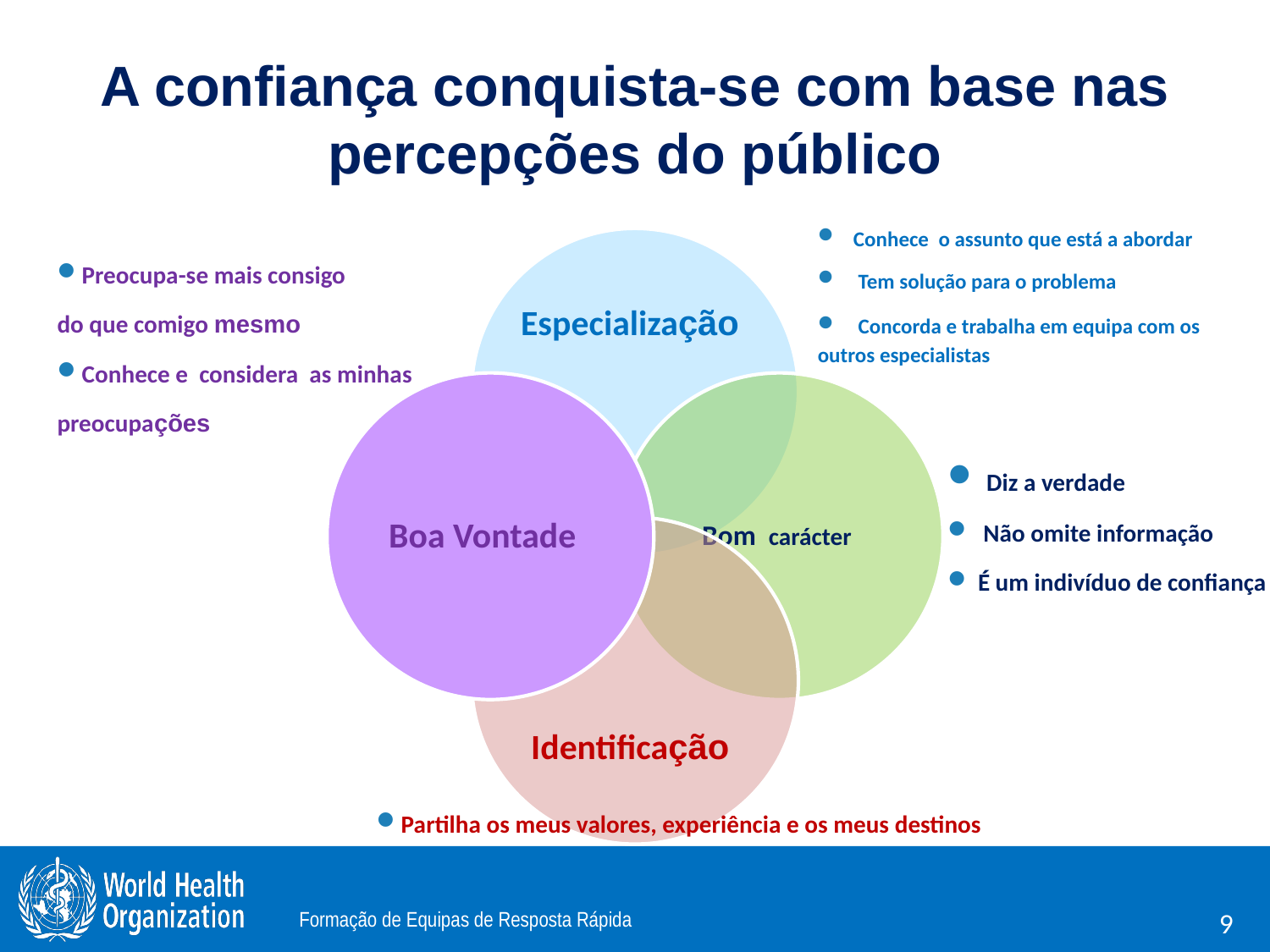

# A confiança conquista-se com base nas percepções do público
   Conhece  o assunto que está a abordar
    Tem solução para o problema
    Concorda e trabalha em equipa com os outros especialistas
Especialização
Bom  carácter
Identificação
Boa Vontade
Preocupa-se mais consigo
do que comigo mesmo
Conhece e  considera  as minhas
preocupações
 Diz a verdade
  Não omite informação
 É um indivíduo de confiança
Partilha os meus valores, experiência e os meus destinos